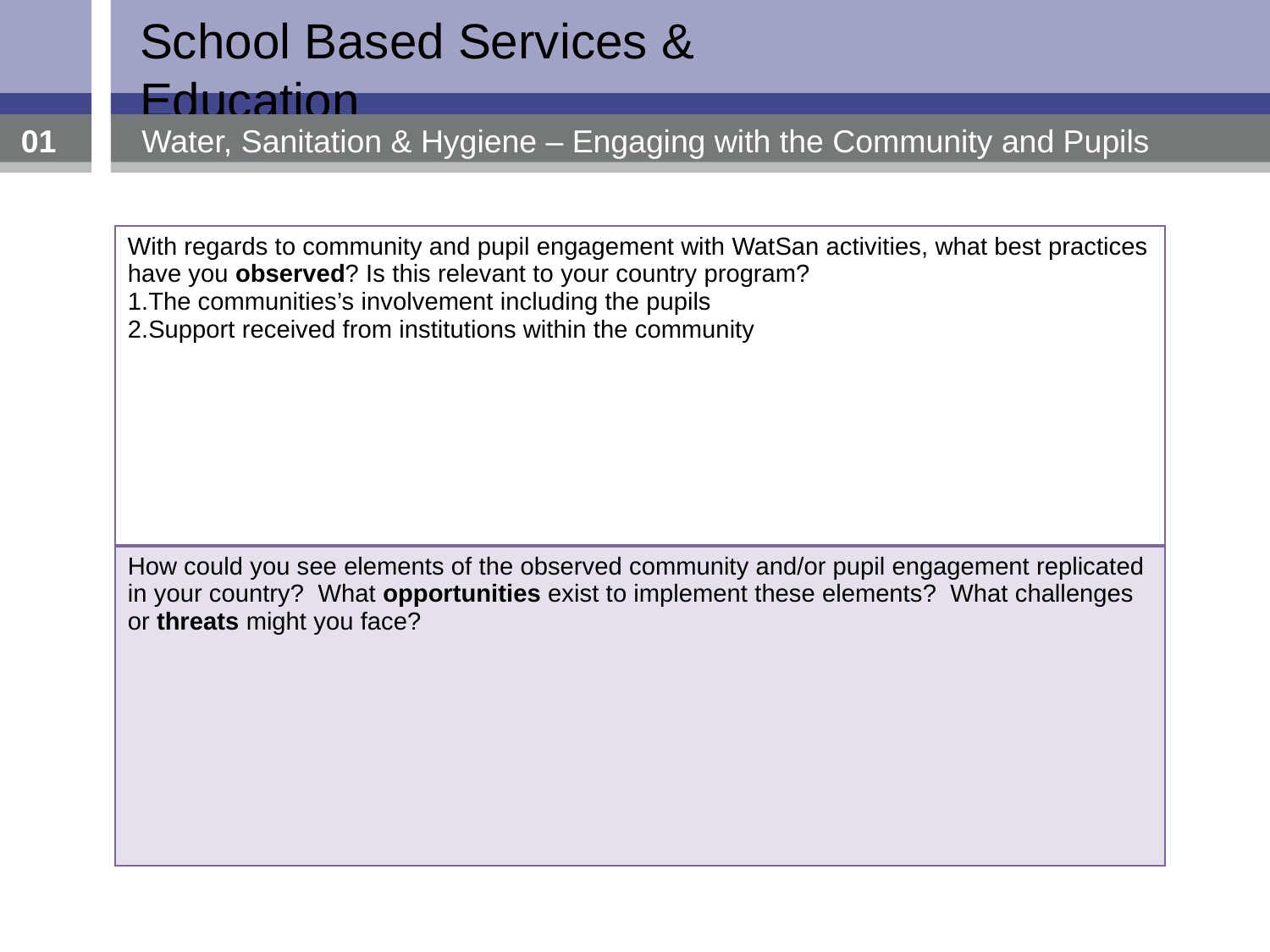

School Based Services & Education

01
Water, Sanitation & Hygiene – Engaging with the Community and Pupils
| With regards to community and pupil engagement with WatSan activities, what best practices have you observed? Is this relevant to your country program? 1.The communities’s involvement including the pupils 2.Support received from institutions within the community |
| --- |
| How could you see elements of the observed community and/or pupil engagement replicated in your country? What opportunities exist to implement these elements? What challenges or threats might you face? |